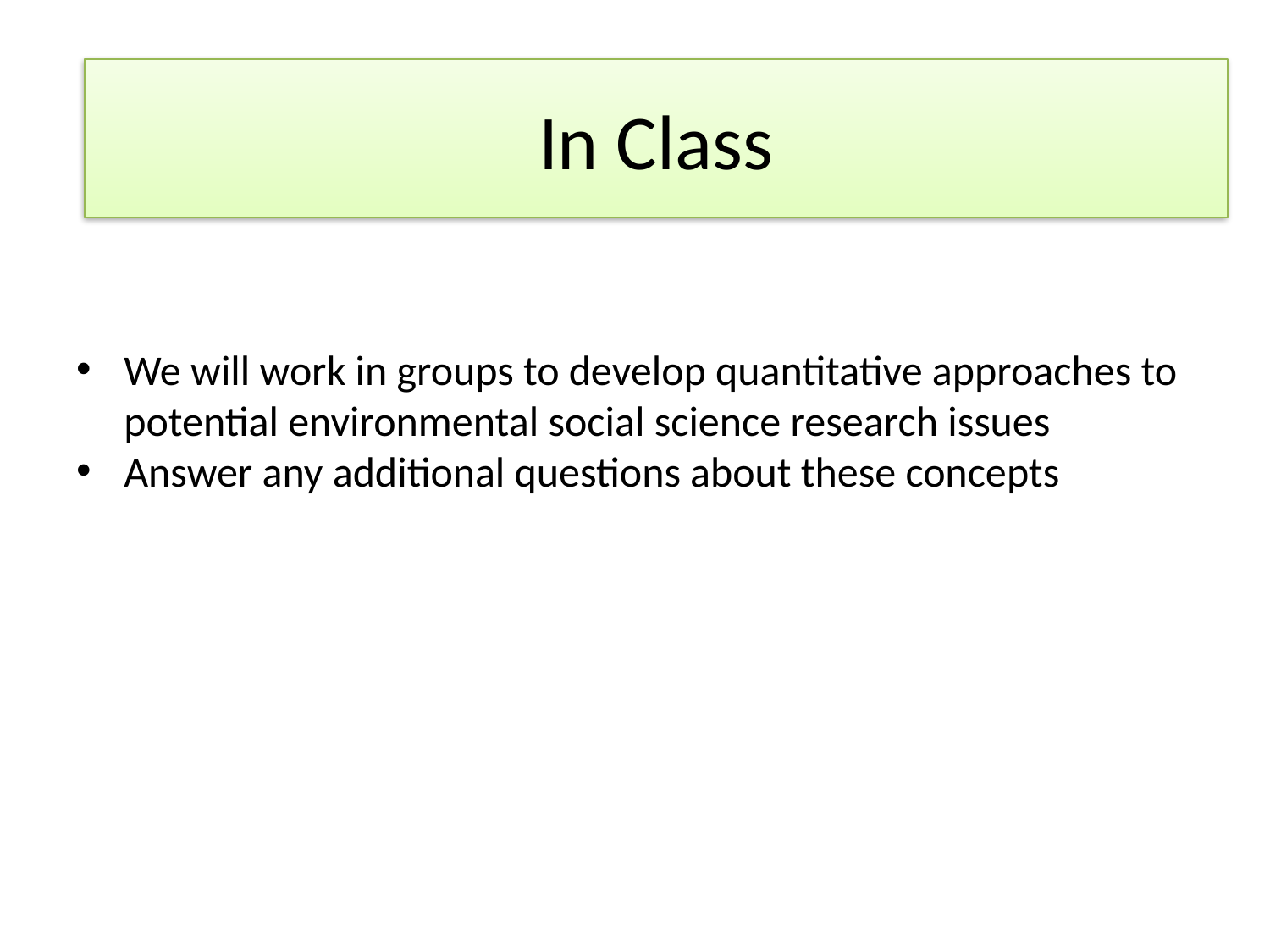

# Video #2
In Class

We will work in groups to develop quantitative approaches to potential environmental social science research issues
Answer any additional questions about these concepts